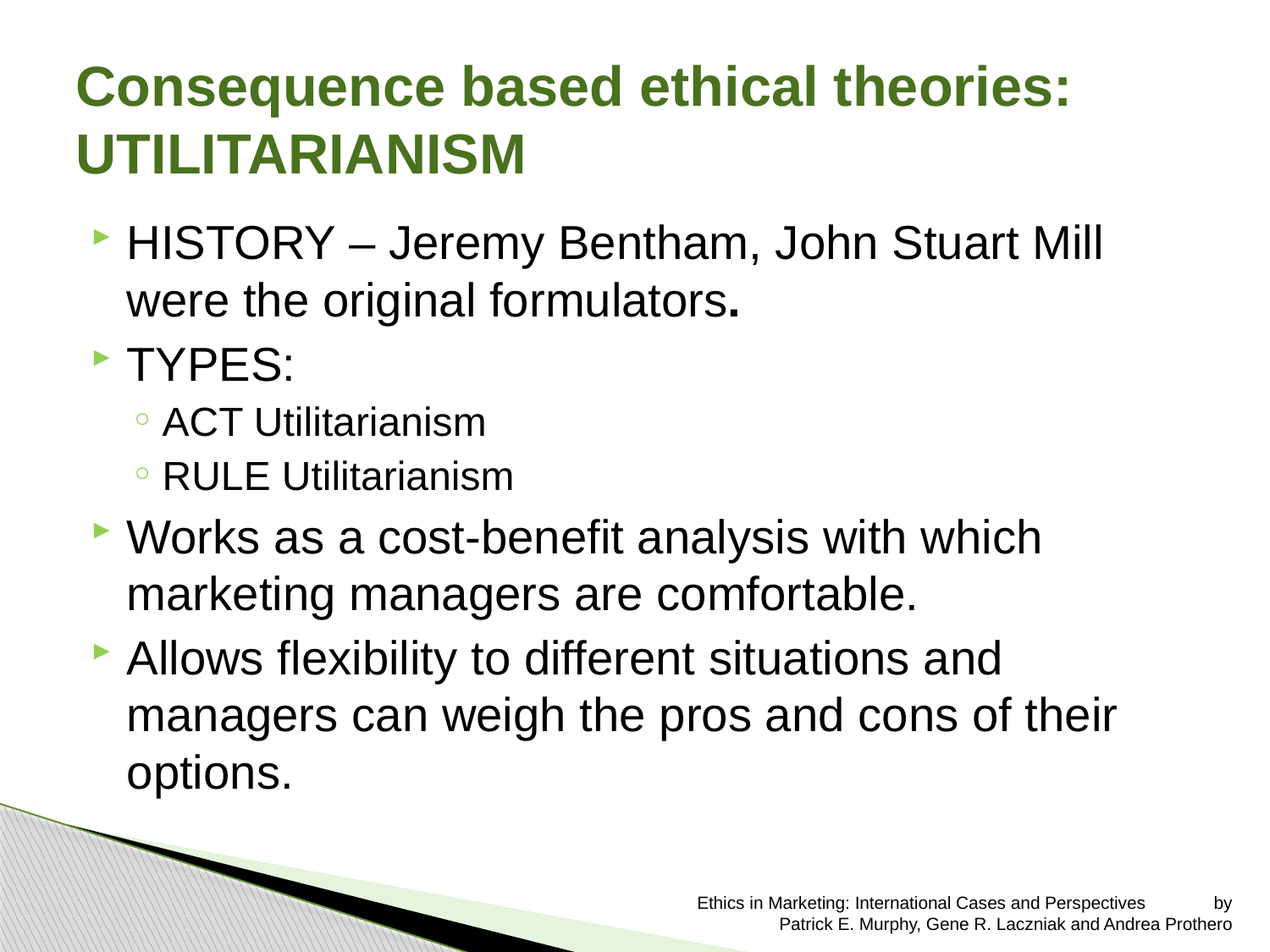

# Consequence based ethical theories: UTILITARIANISM
HISTORY – Jeremy Bentham, John Stuart Mill were the original formulators.
TYPES:
ACT Utilitarianism
RULE Utilitarianism
Works as a cost-benefit analysis with which marketing managers are comfortable.
Allows flexibility to different situations and  managers can weigh the pros and cons of their options.
     Ethics in Marketing: International Cases and Perspectives              by Patrick E. Murphy, Gene R. Laczniak and Andrea Prothero